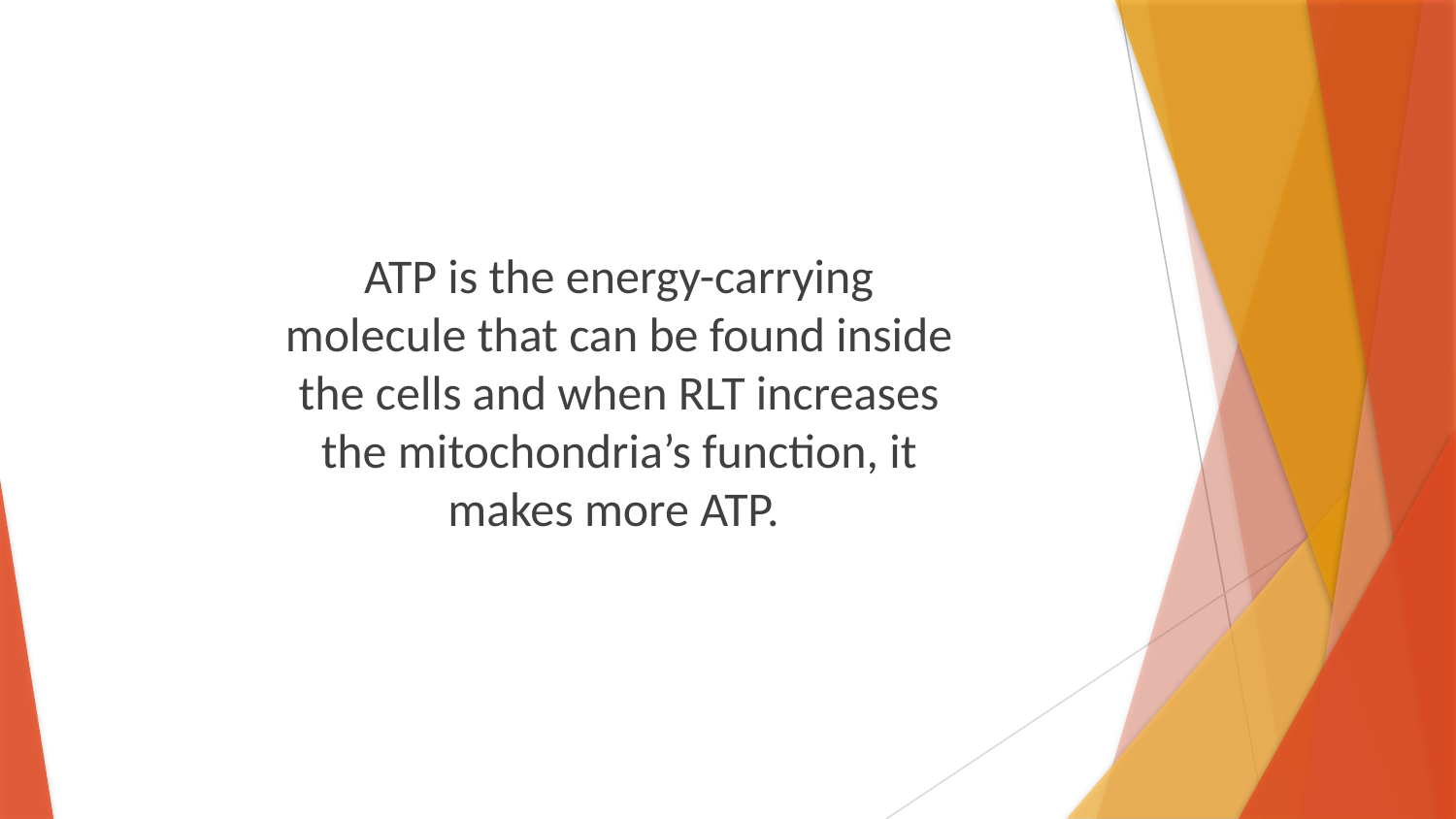

ATP is the energy-carrying molecule that can be found inside the cells and when RLT increases the mitochondria’s function, it makes more ATP.